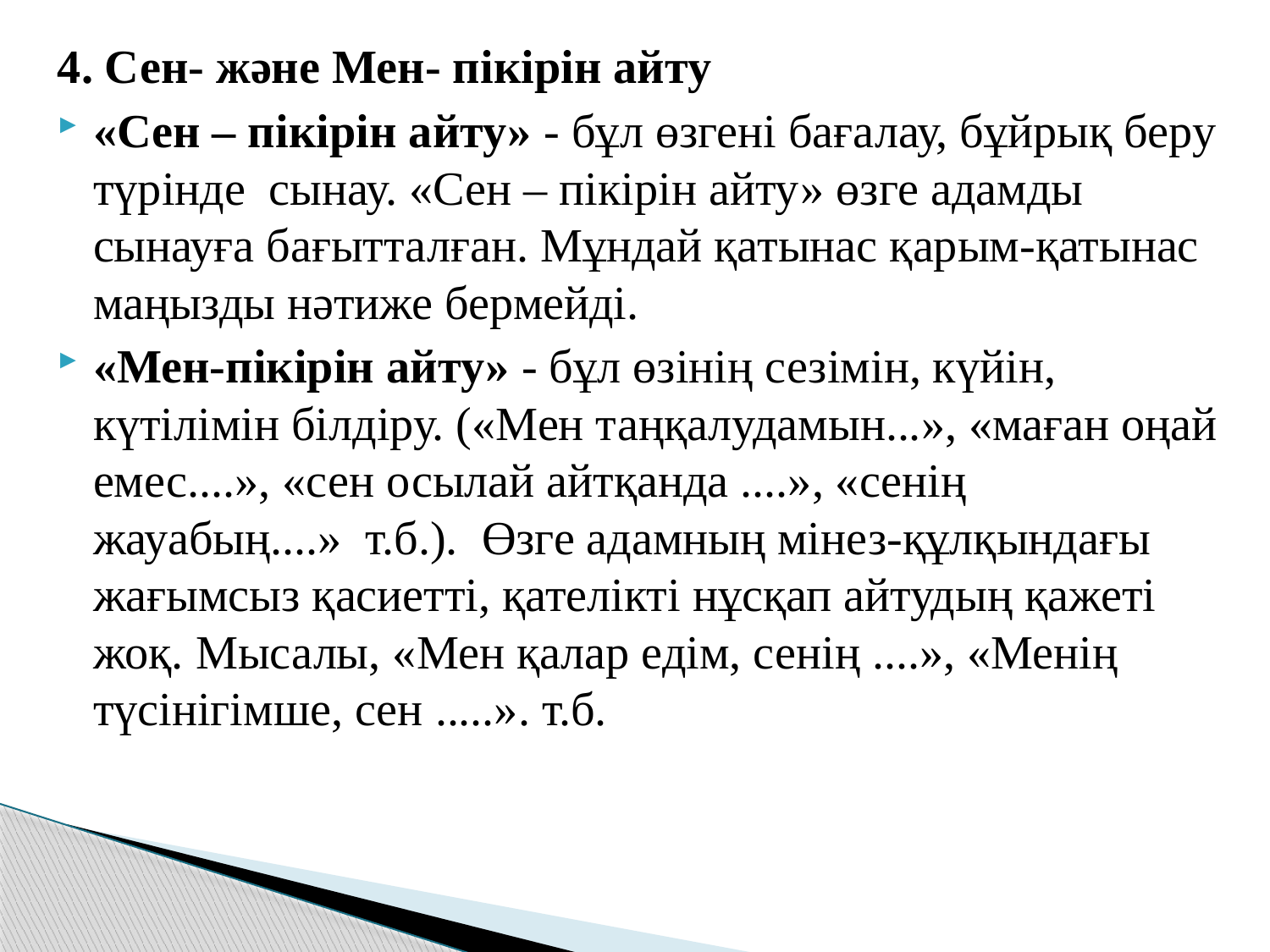

4. Сен- және Мен- пікірін айту
«Сен – пікірін айту» - бұл өзгені бағалау, бұйрық беру түрінде  сынау. «Сен – пікірін айту» өзге адамды сынауға бағытталған. Мұндай қатынас қарым-қатынас маңызды нәтиже бермейді.
«Мен-пікірін айту» - бұл өзінің сезімін, күйін, күтілімін білдіру. («Мен таңқалудамын...», «маған оңай емес....», «сен осылай айтқанда ....», «сенің жауабың....»  т.б.).  Өзге адамның мінез-құлқындағы жағымсыз қасиетті, қателікті нұсқап айтудың қажеті жоқ. Мысалы, «Мен қалар едім, сенің ....», «Менің түсінігімше, сен .....». т.б.